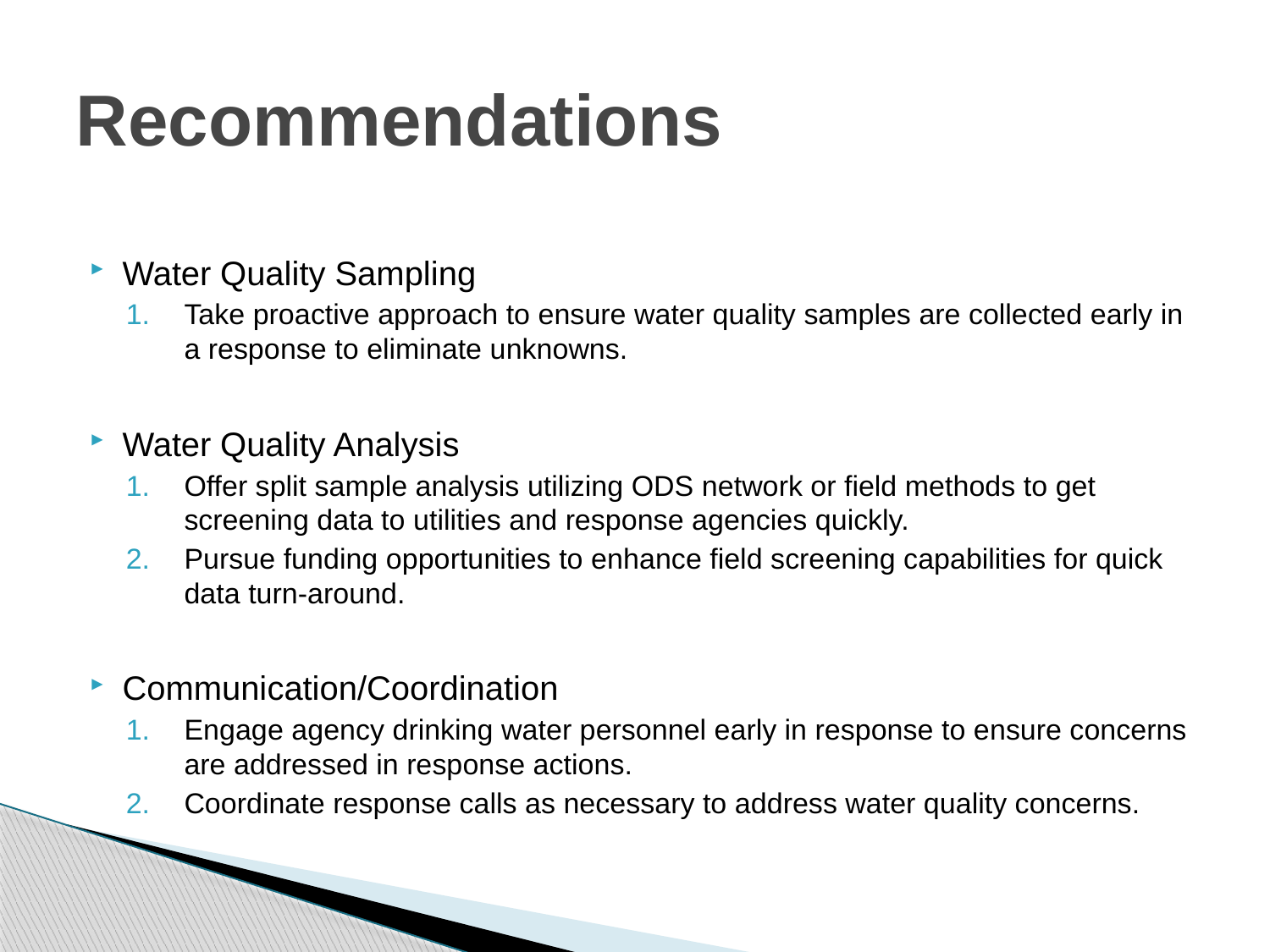

# Recommendations

Water Quality Sampling
Take proactive approach to ensure water quality samples are collected early in a response to eliminate unknowns.

Water Quality Analysis
Offer split sample analysis utilizing ODS network or field methods to get screening data to utilities and response agencies quickly.
Pursue funding opportunities to enhance field screening capabilities for quick data turn-around.

Communication/Coordination
Engage agency drinking water personnel early in response to ensure concerns are addressed in response actions.
Coordinate response calls as necessary to address water quality concerns.